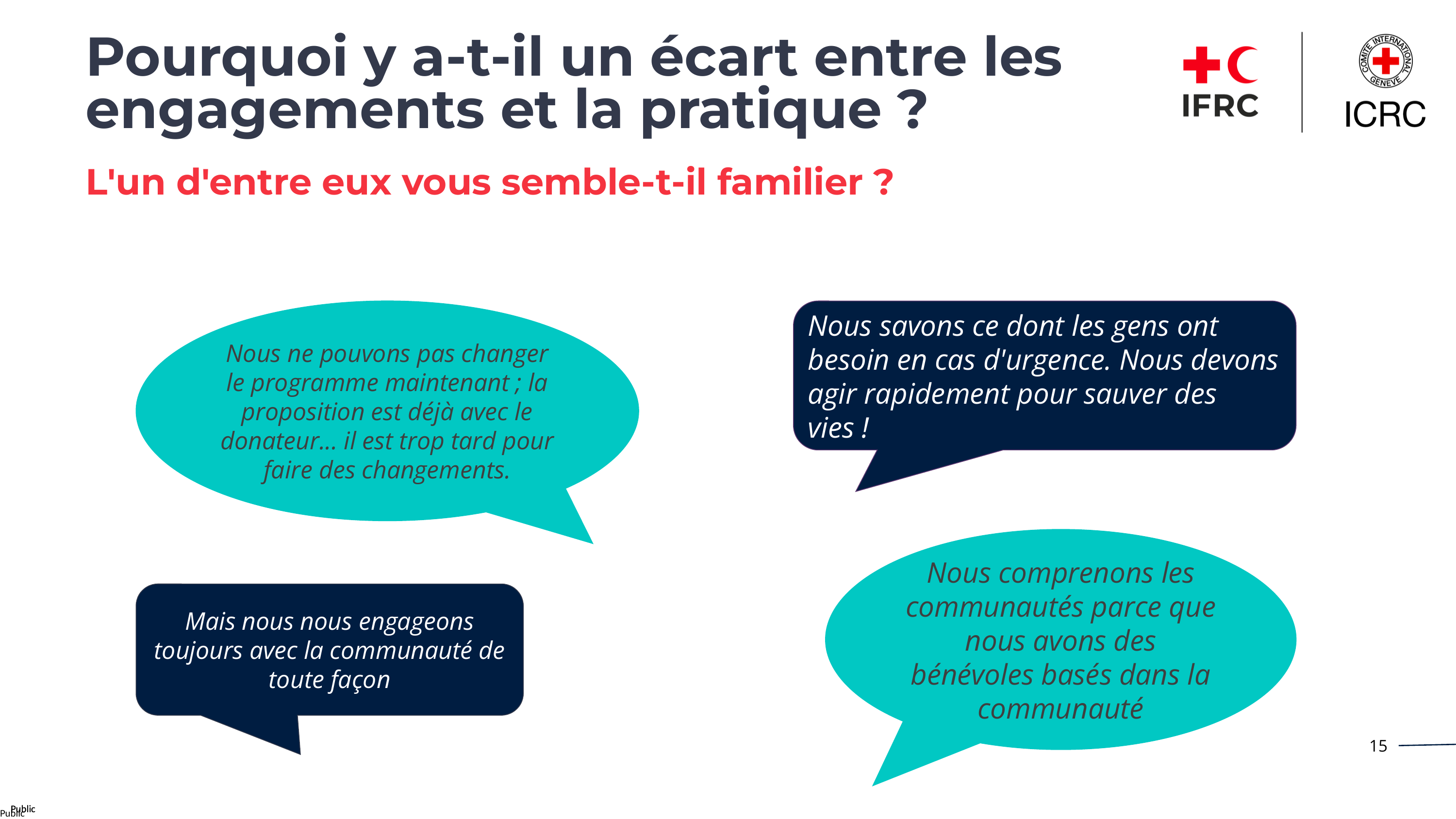

Pourquoi y a-t-il un écart entre les engagements et la pratique ?
L'un d'entre eux vous semble-t-il familier ?
Nous ne pouvons pas changer le programme maintenant ; la proposition est déjà avec le donateur... il est trop tard pour faire des changements.
Nous savons ce dont les gens ont besoin en cas d'urgence. Nous devons agir rapidement pour sauver des vies !
Nous comprenons les communautés parce que nous avons des bénévoles basés dans la communauté
Mais nous nous engageons toujours avec la communauté de toute façon